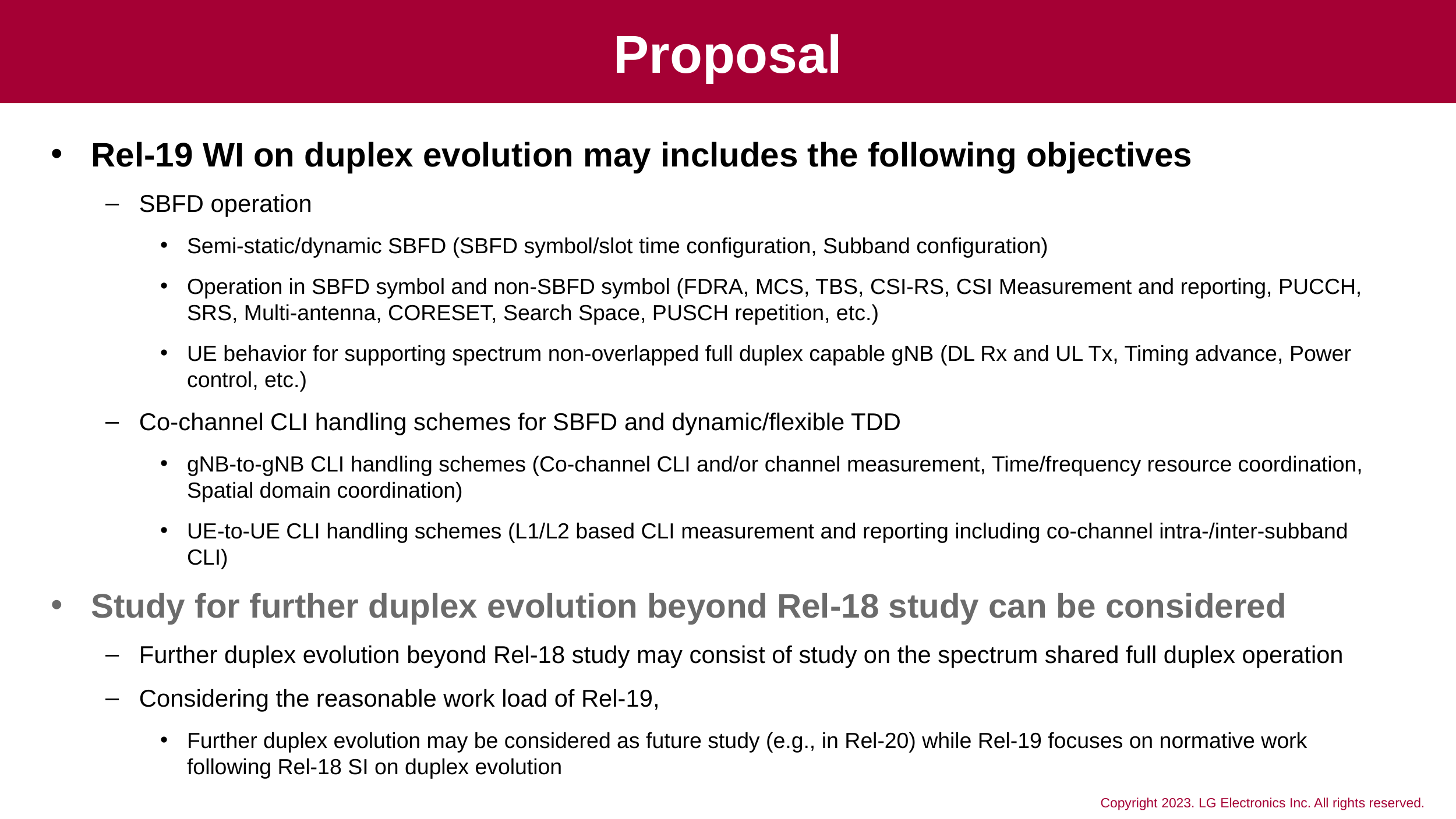

# Proposal
Rel-19 WI on duplex evolution may includes the following objectives
SBFD operation
Semi-static/dynamic SBFD (SBFD symbol/slot time configuration, Subband configuration)
Operation in SBFD symbol and non-SBFD symbol (FDRA, MCS, TBS, CSI-RS, CSI Measurement and reporting, PUCCH, SRS, Multi-antenna, CORESET, Search Space, PUSCH repetition, etc.)
UE behavior for supporting spectrum non-overlapped full duplex capable gNB (DL Rx and UL Tx, Timing advance, Power control, etc.)
Co-channel CLI handling schemes for SBFD and dynamic/flexible TDD
gNB-to-gNB CLI handling schemes (Co-channel CLI and/or channel measurement, Time/frequency resource coordination, Spatial domain coordination)
UE-to-UE CLI handling schemes (L1/L2 based CLI measurement and reporting including co-channel intra-/inter-subband CLI)
Study for further duplex evolution beyond Rel-18 study can be considered
Further duplex evolution beyond Rel-18 study may consist of study on the spectrum shared full duplex operation
Considering the reasonable work load of Rel-19,
Further duplex evolution may be considered as future study (e.g., in Rel-20) while Rel-19 focuses on normative work following Rel-18 SI on duplex evolution